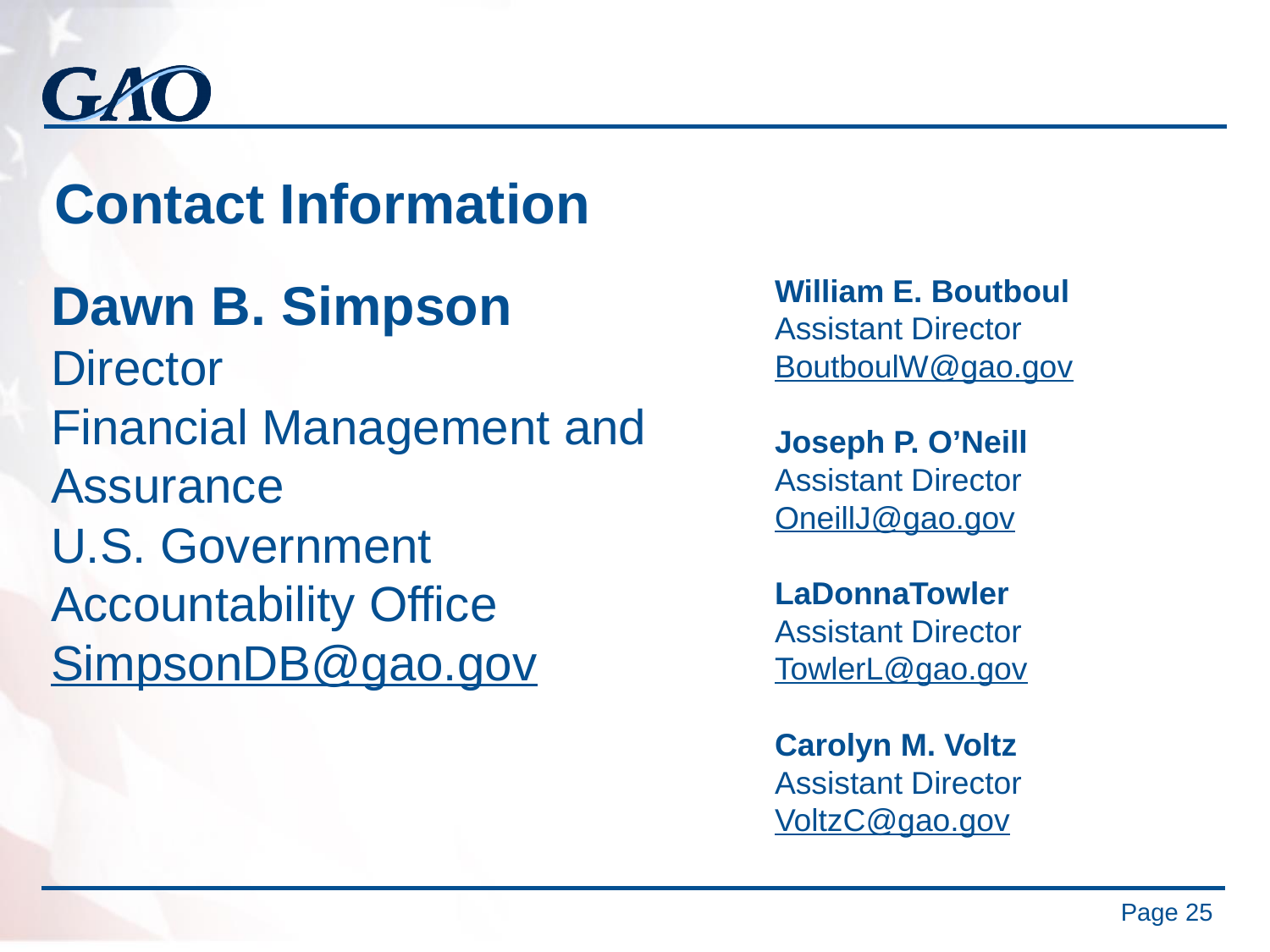

# Contact Information
Dawn B. Simpson
Director
Financial Management and Assurance
U.S. Government Accountability Office
SimpsonDB@gao.gov

William E. Boutboul
Assistant Director
BoutboulW@gao.gov

Joseph P. O’Neill
Assistant Director
OneillJ@gao.gov

LaDonnaTowler
Assistant Director
TowlerL@gao.gov

Carolyn M. Voltz
Assistant Director
VoltzC@gao.gov

Page 25